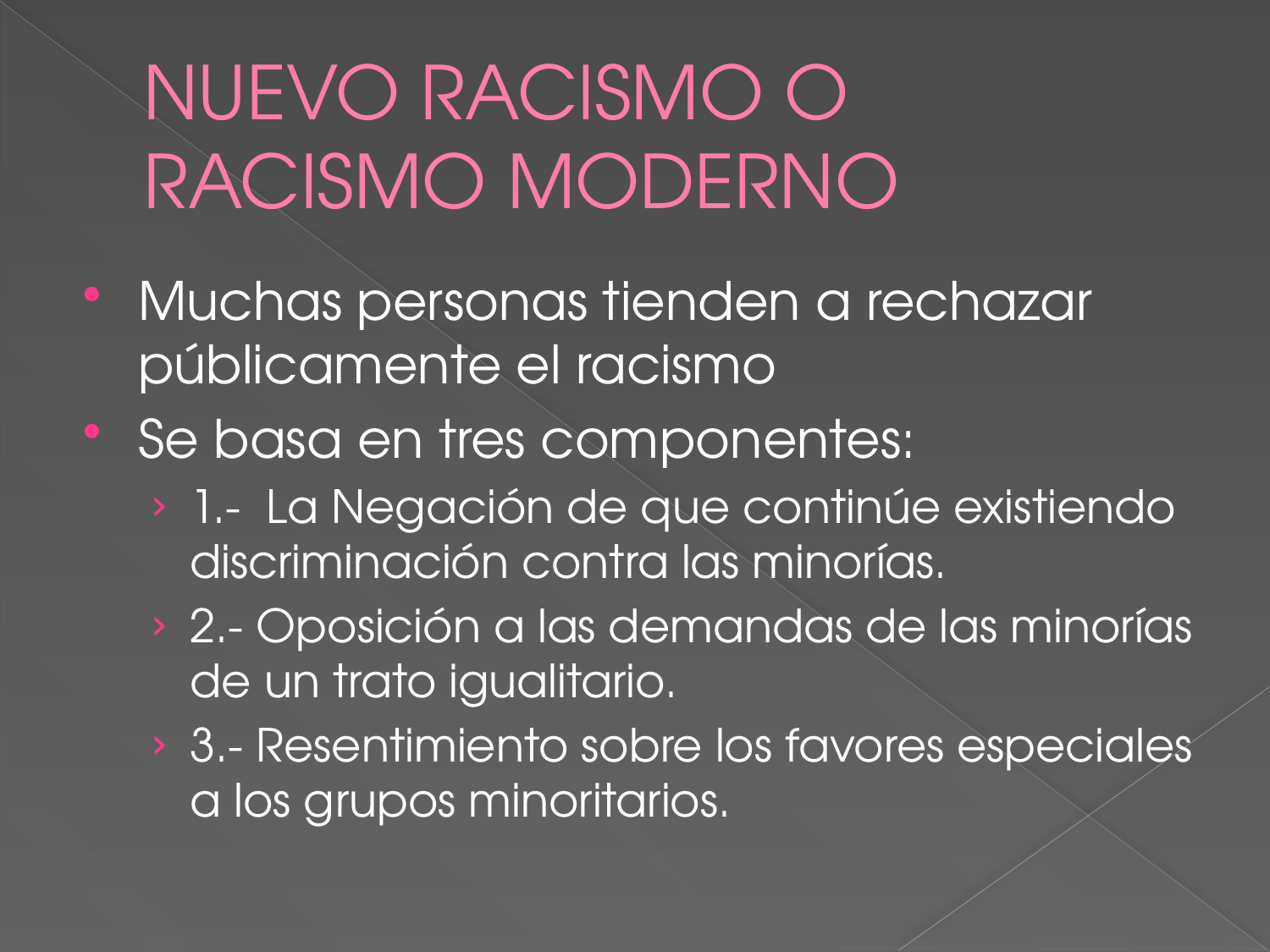

# NUEVO RACISMO O RACISMO MODERNO
Muchas personas tienden a rechazar públicamente el racismo
Se basa en tres componentes:
1.-  La Negación de que continúe existiendo discriminación contra las minorías.
2.- Oposición a las demandas de las minorías de un trato igualitario.
3.- Resentimiento sobre los favores especiales a los grupos minoritarios.